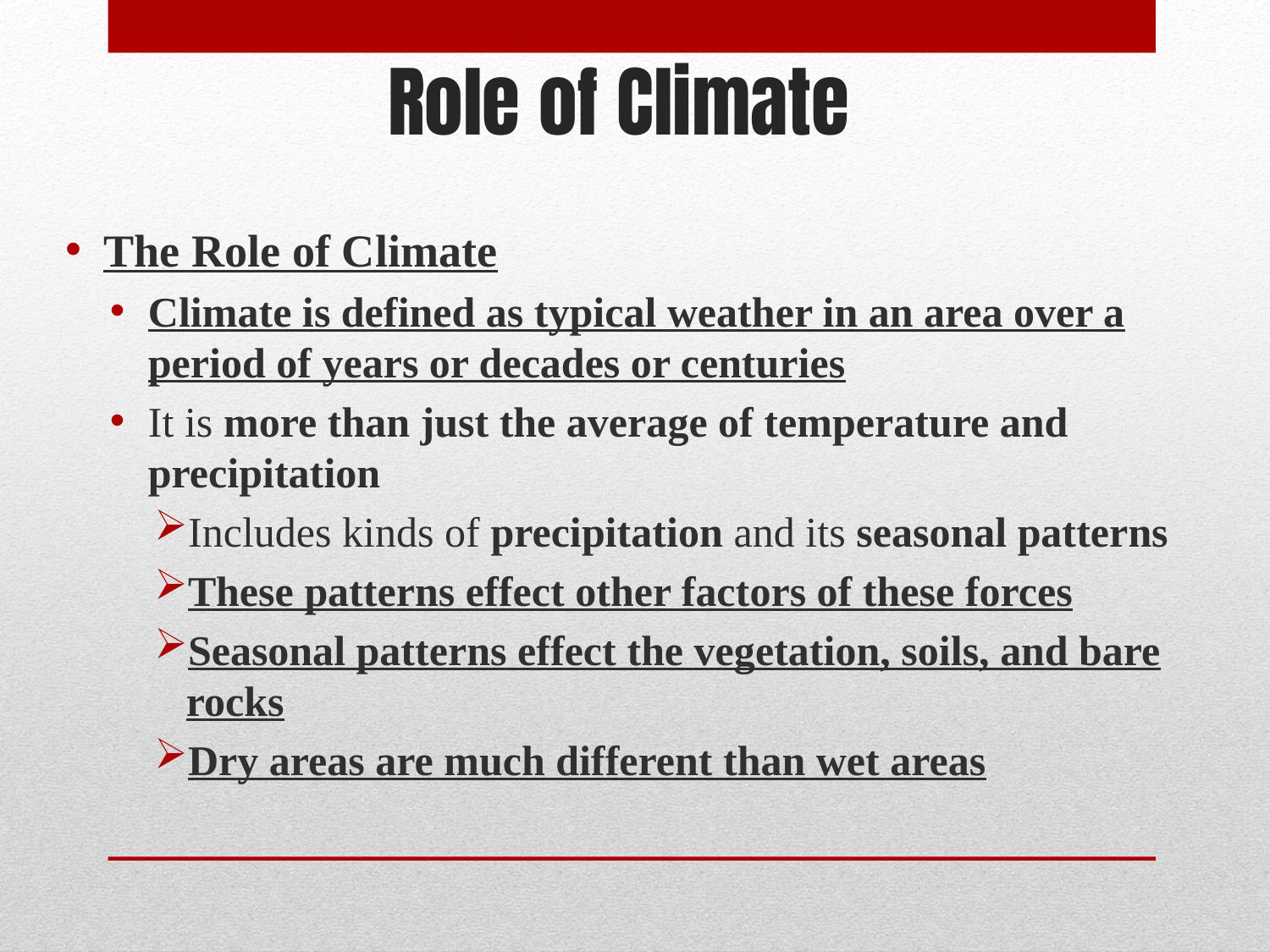

Role of Climate
The Role of Climate
Climate is defined as typical weather in an area over a period of years or decades or centuries
It is more than just the average of temperature and precipitation
Includes kinds of precipitation and its seasonal patterns
These patterns effect other factors of these forces
Seasonal patterns effect the vegetation, soils, and bare rocks
Dry areas are much different than wet areas